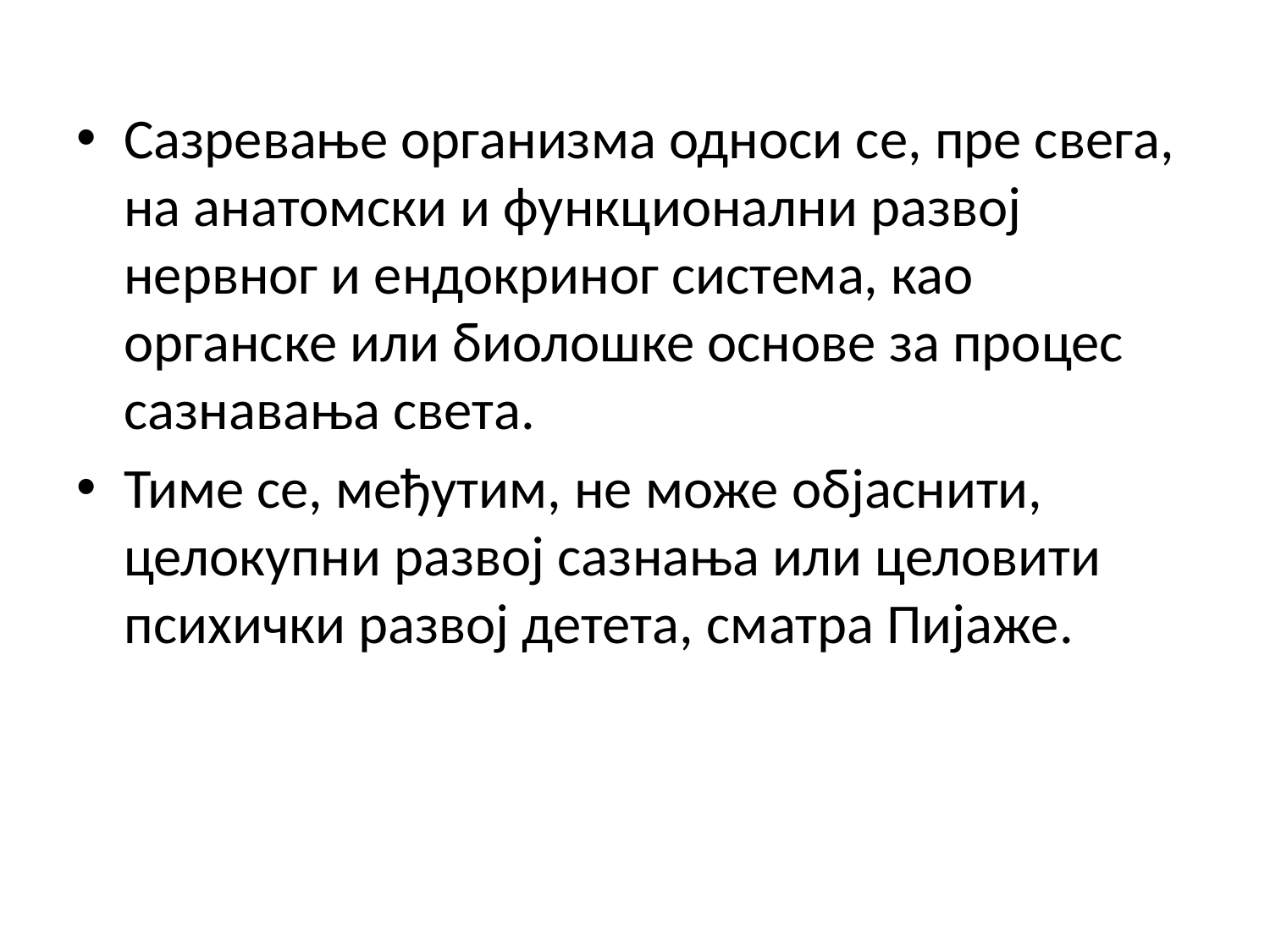

Сазревање организма односи се, пре свега, на анатомски и функционални развој нервног и ендокриног система, као органске или биолошке основе за процес сазнавања света.
Тиме се, међутим, не може објаснити, целокупни развој сазнања или целовити психички развој детета, сматра Пијаже.